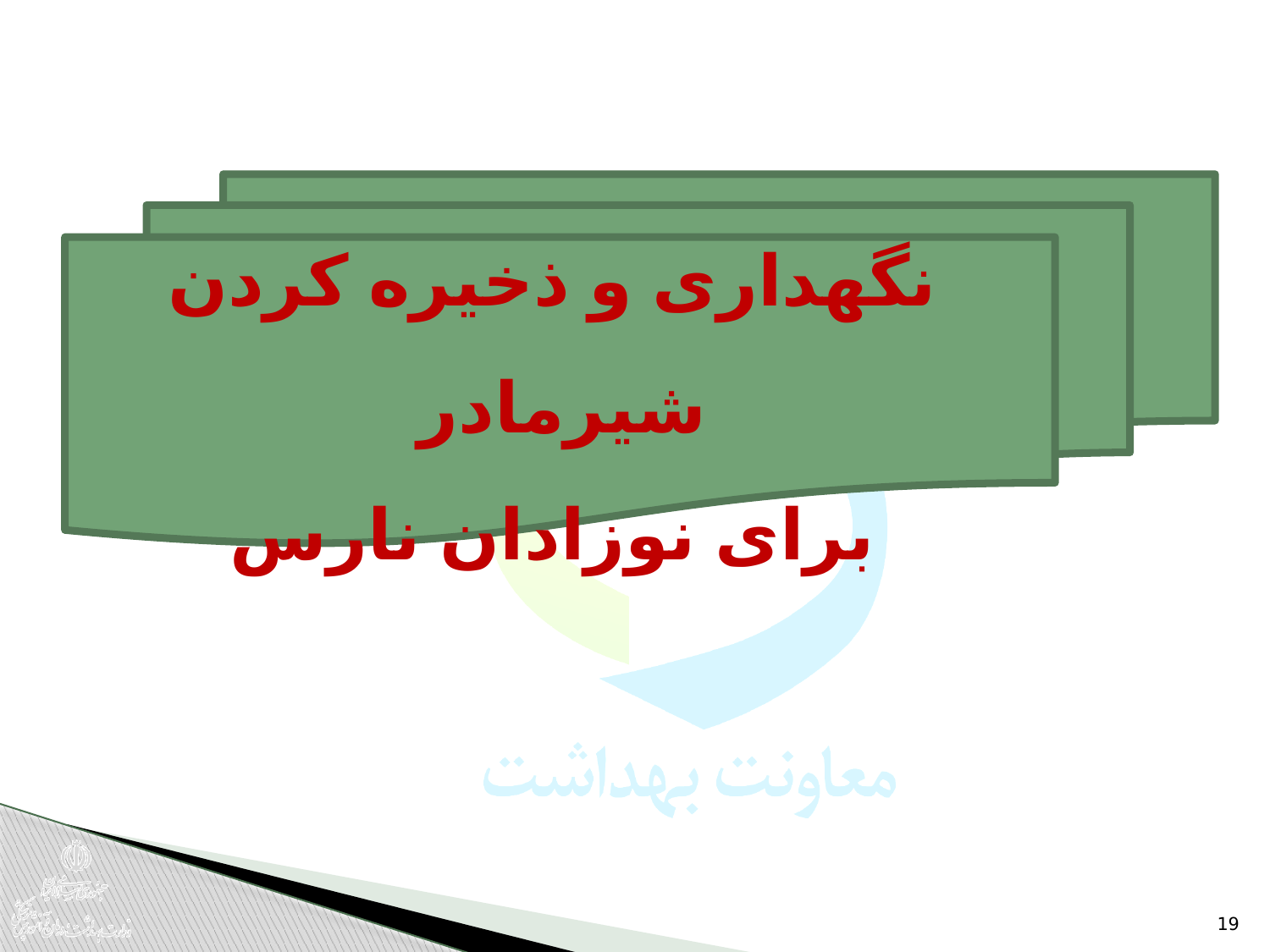

نگهداری و ذخیره کردن شیرمادر
برای نوزادان نارس
19